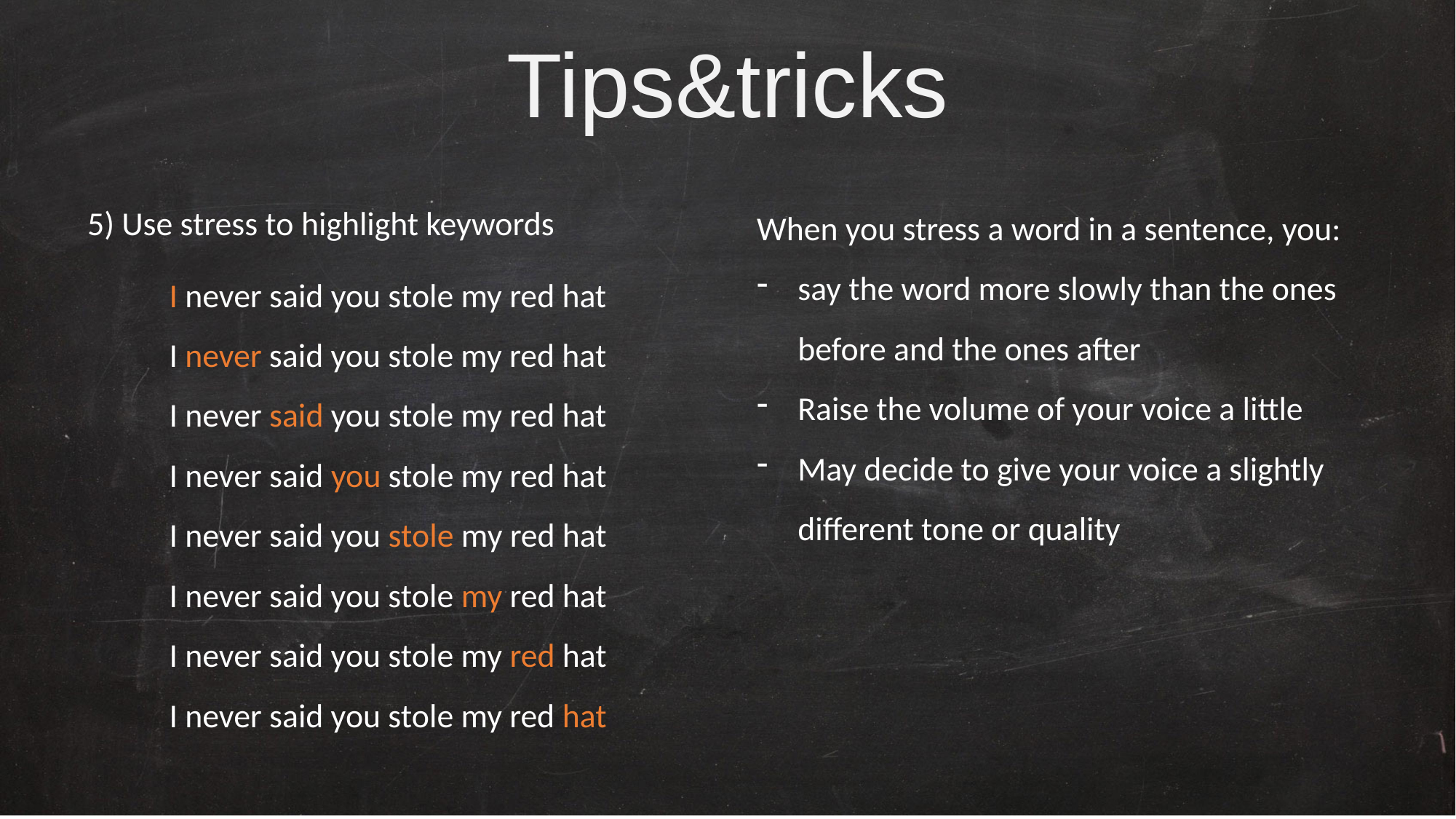

# Tips&tricks
When you stress a word in a sentence, you:
say the word more slowly than the ones before and the ones after
Raise the volume of your voice a little
May decide to give your voice a slightly different tone or quality

5) Use stress to highlight keywords
I never said you stole my red hat
I never said you stole my red hat
I never said you stole my red hat
I never said you stole my red hat
I never said you stole my red hat
I never said you stole my red hat
I never said you stole my red hat
I never said you stole my red hat